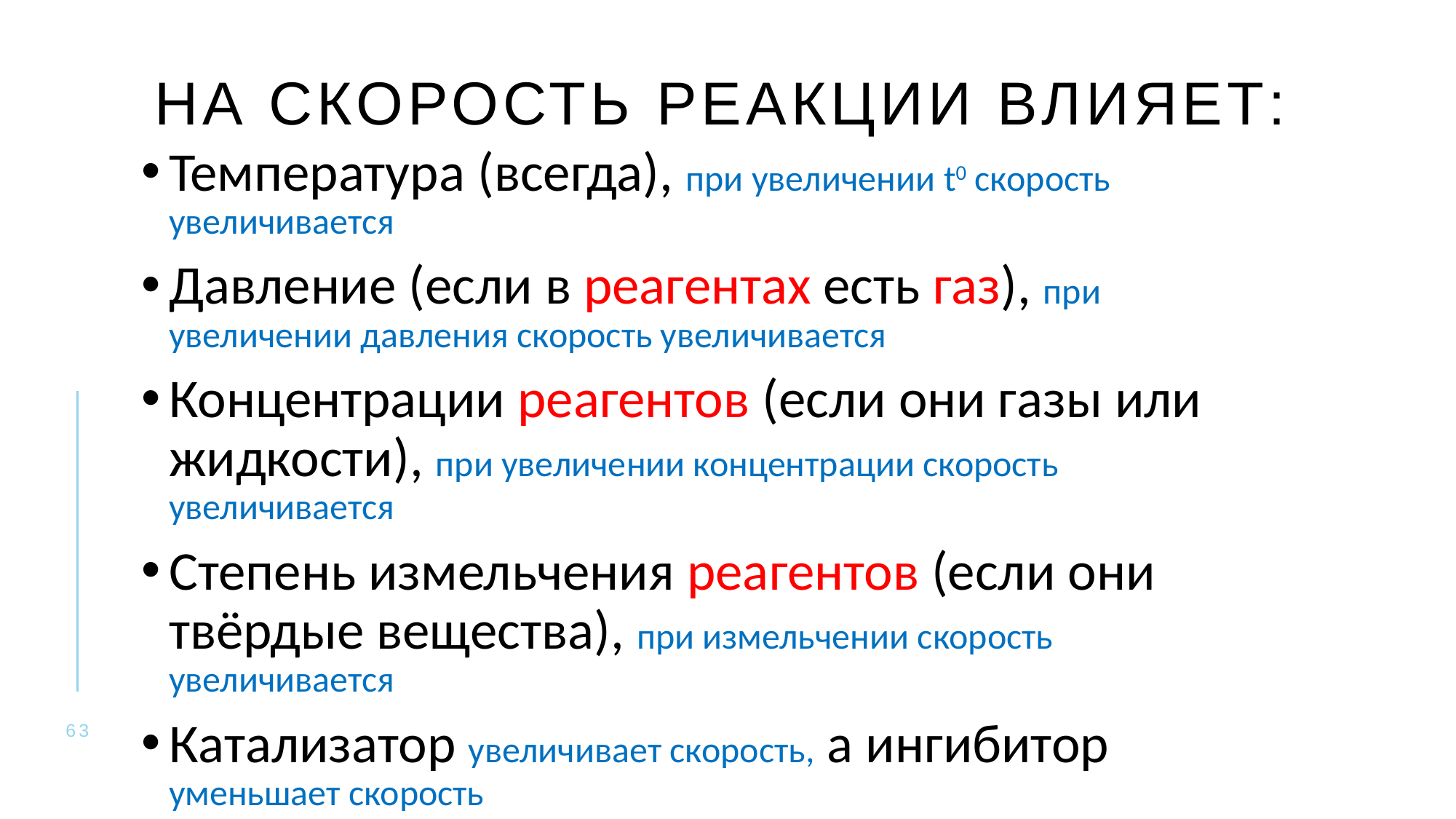

# На скорость реакции влияет:
Температура (всегда), при увеличении t0 скорость увеличивается
Давление (если в реагентах есть газ), при увеличении давления скорость увеличивается
Концентрации реагентов (если они газы или жидкости), при увеличении концентрации скорость увеличивается
Степень измельчения реагентов (если они твёрдые вещества), при измельчении скорость увеличивается
Катализатор увеличивает скорость, а ингибитор уменьшает скорость

63